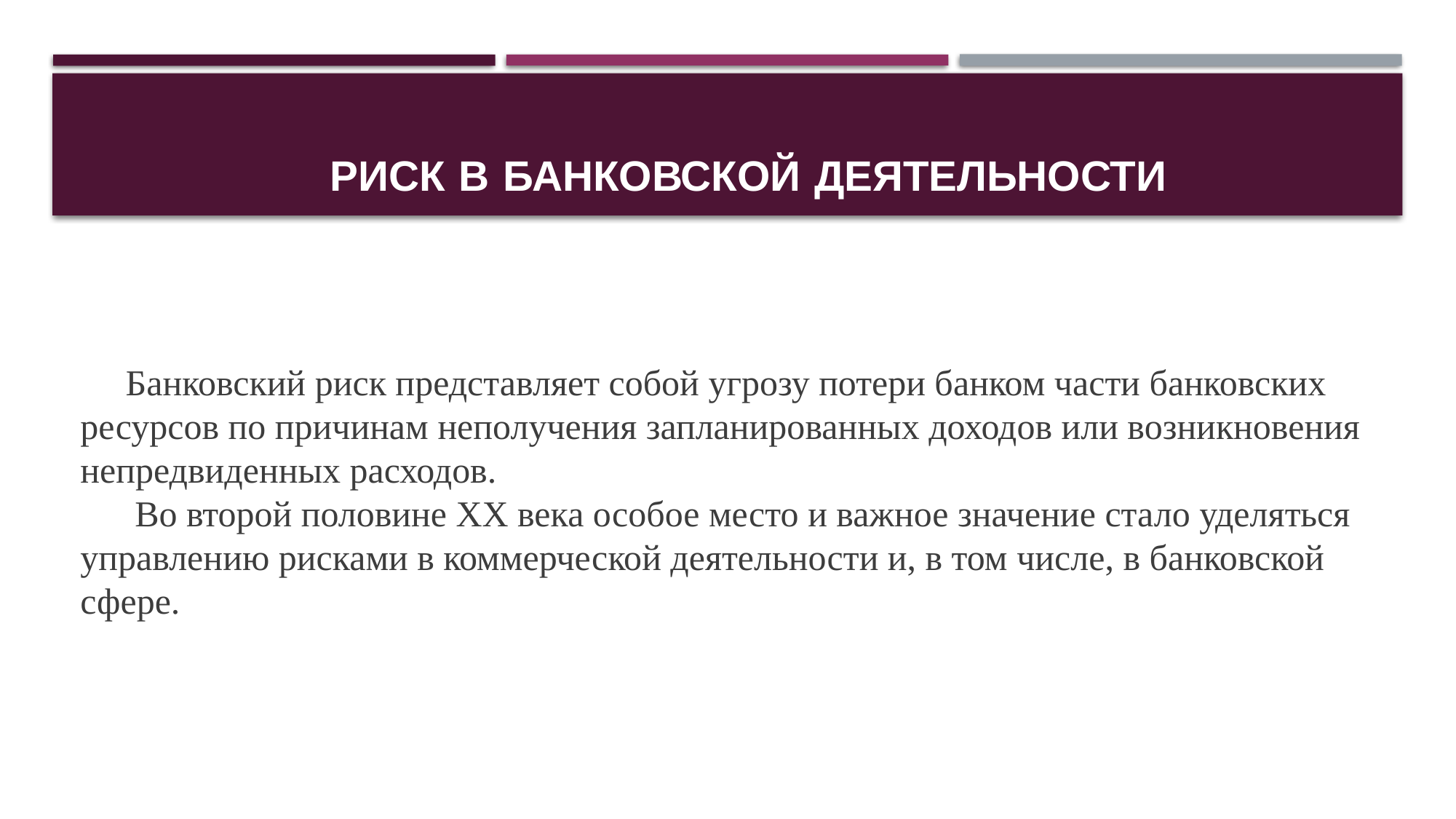

# Риск в банковской деятельности
     Банковский риск представляет собой угрозу потери банком части банковских ресурсов по причинам неполучения запланированных доходов или возникновения непредвиденных расходов.
      Во второй половине XX века особое место и важное значение стало уделяться управлению рисками в коммерческой деятельности и, в том числе, в банковской сфере.